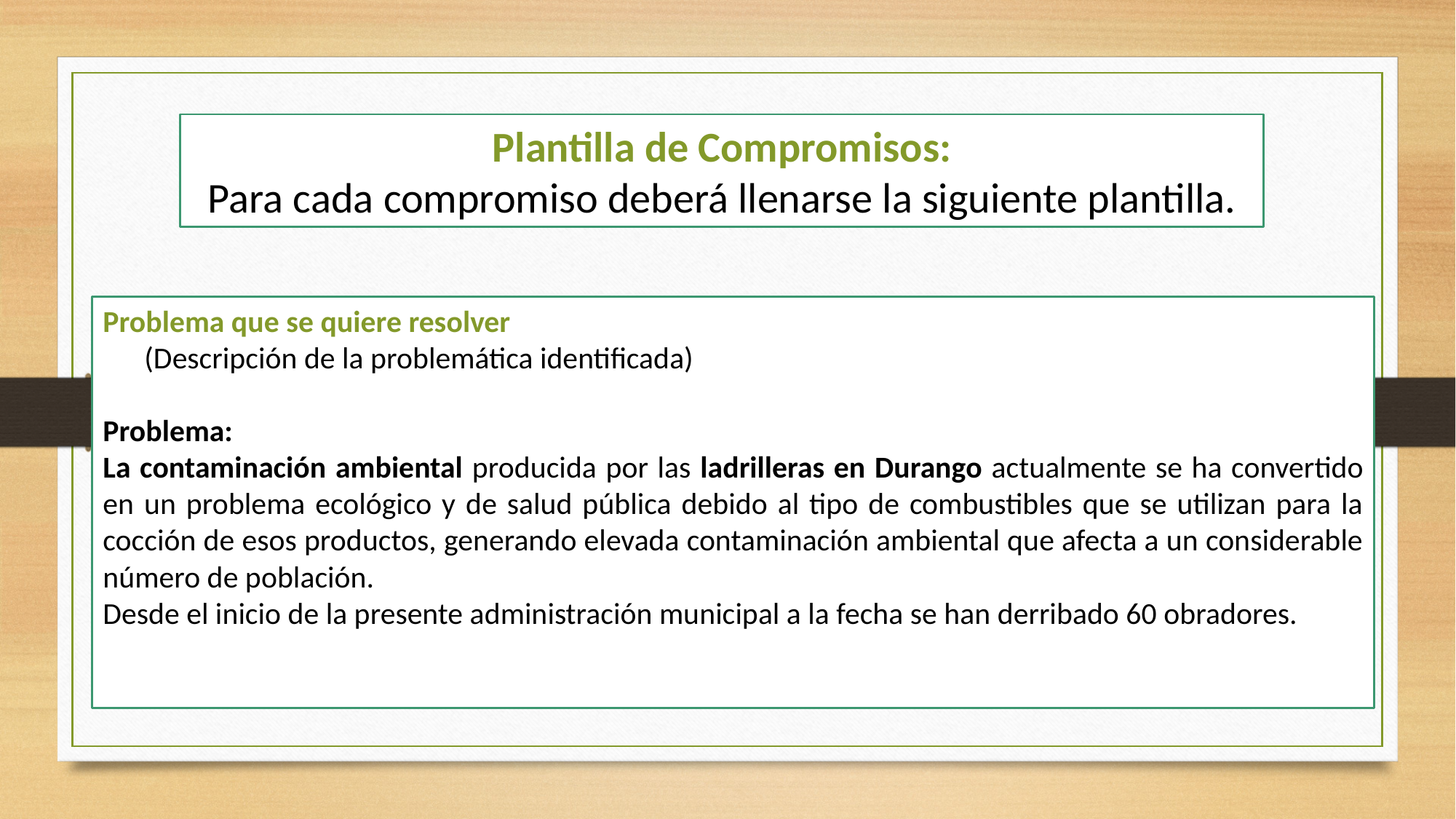

Plantilla de Compromisos:
Para cada compromiso deberá llenarse la siguiente plantilla.
Problema que se quiere resolver
      (Descripción de la problemática identificada)

Problema:
La contaminación ambiental producida por las ladrilleras en Durango actualmente se ha convertido en un problema ecológico y de salud pública debido al tipo de combustibles que se utilizan para la cocción de esos productos, generando elevada contaminación ambiental que afecta a un considerable número de población.
Desde el inicio de la presente administración municipal a la fecha se han derribado 60 obradores.